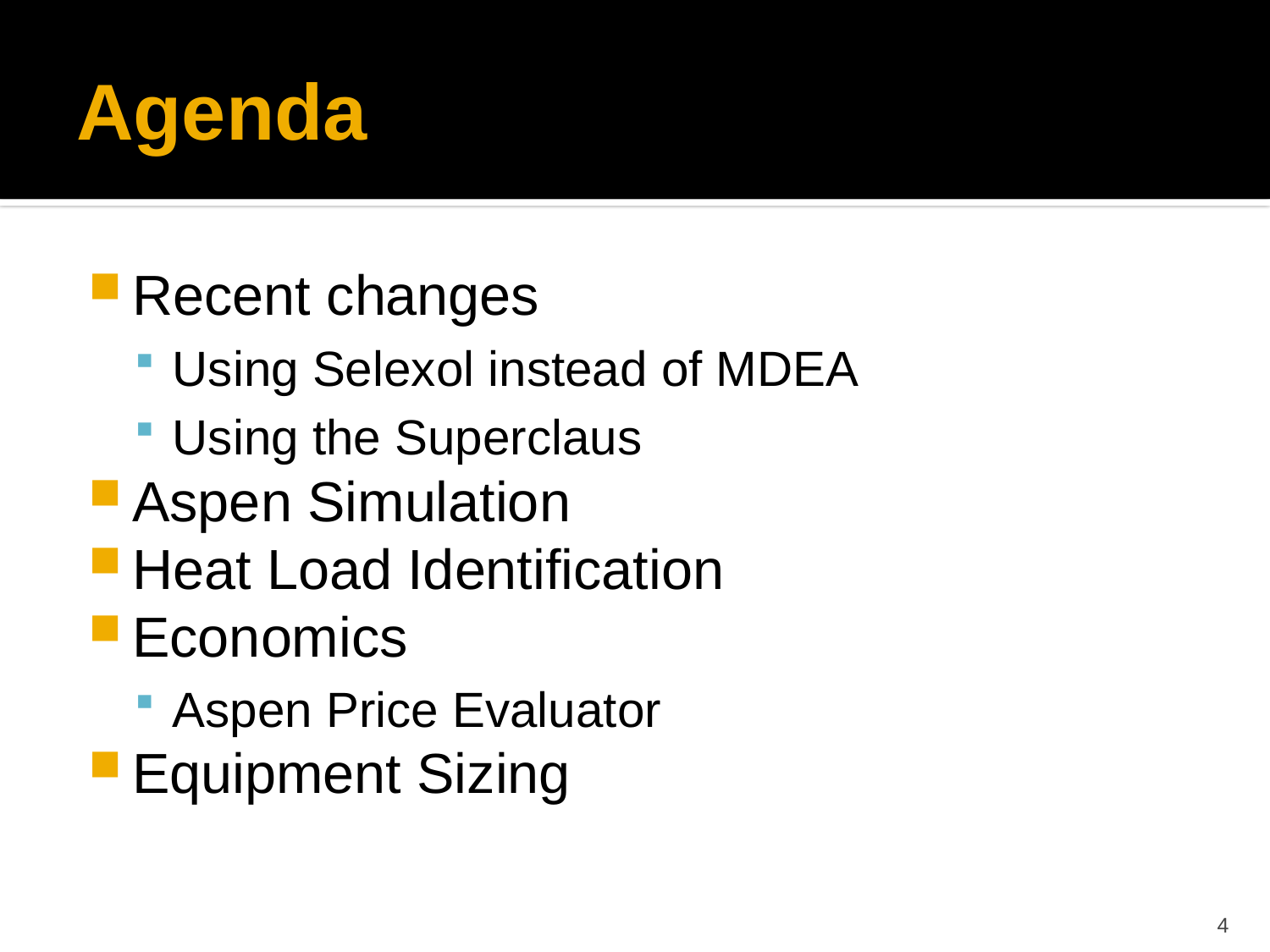

# Agenda
Recent changes
Using Selexol instead of MDEA
Using the Superclaus
Aspen Simulation
Heat Load Identification
Economics
Aspen Price Evaluator
Equipment Sizing

4